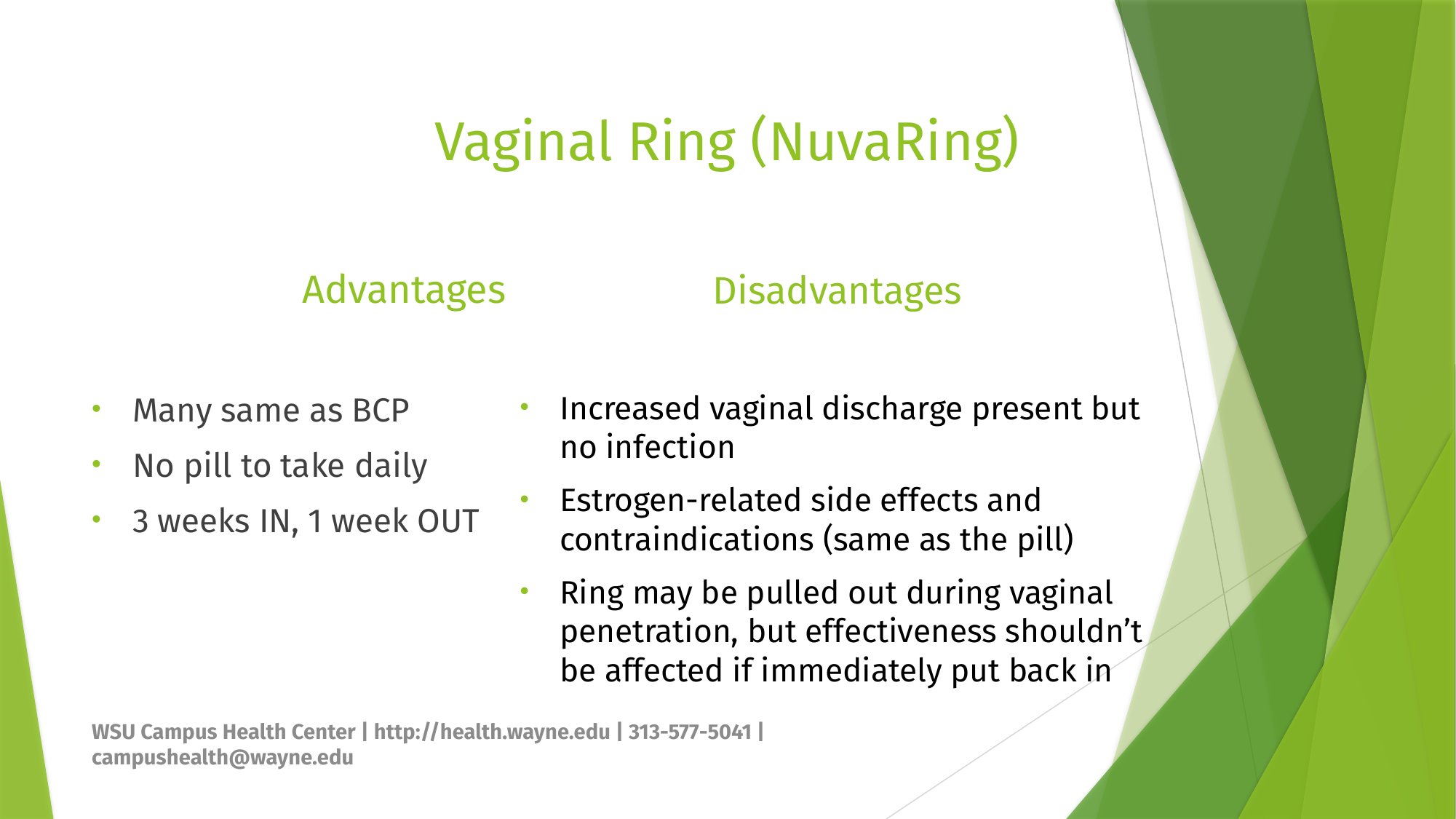

# Vaginal Ring (NuvaRing)
Advantages

Many same as BCP
No pill to take daily
3 weeks IN, 1 week OUT

 Disadvantages

Increased vaginal discharge present but no infection
Estrogen-related side effects and contraindications (same as the pill)
Ring may be pulled out during vaginal penetration, but effectiveness shouldn’t be affected if immediately put back in

WSU Campus Health Center | http://health.wayne.edu | 313-577-5041 | campushealth@wayne.edu